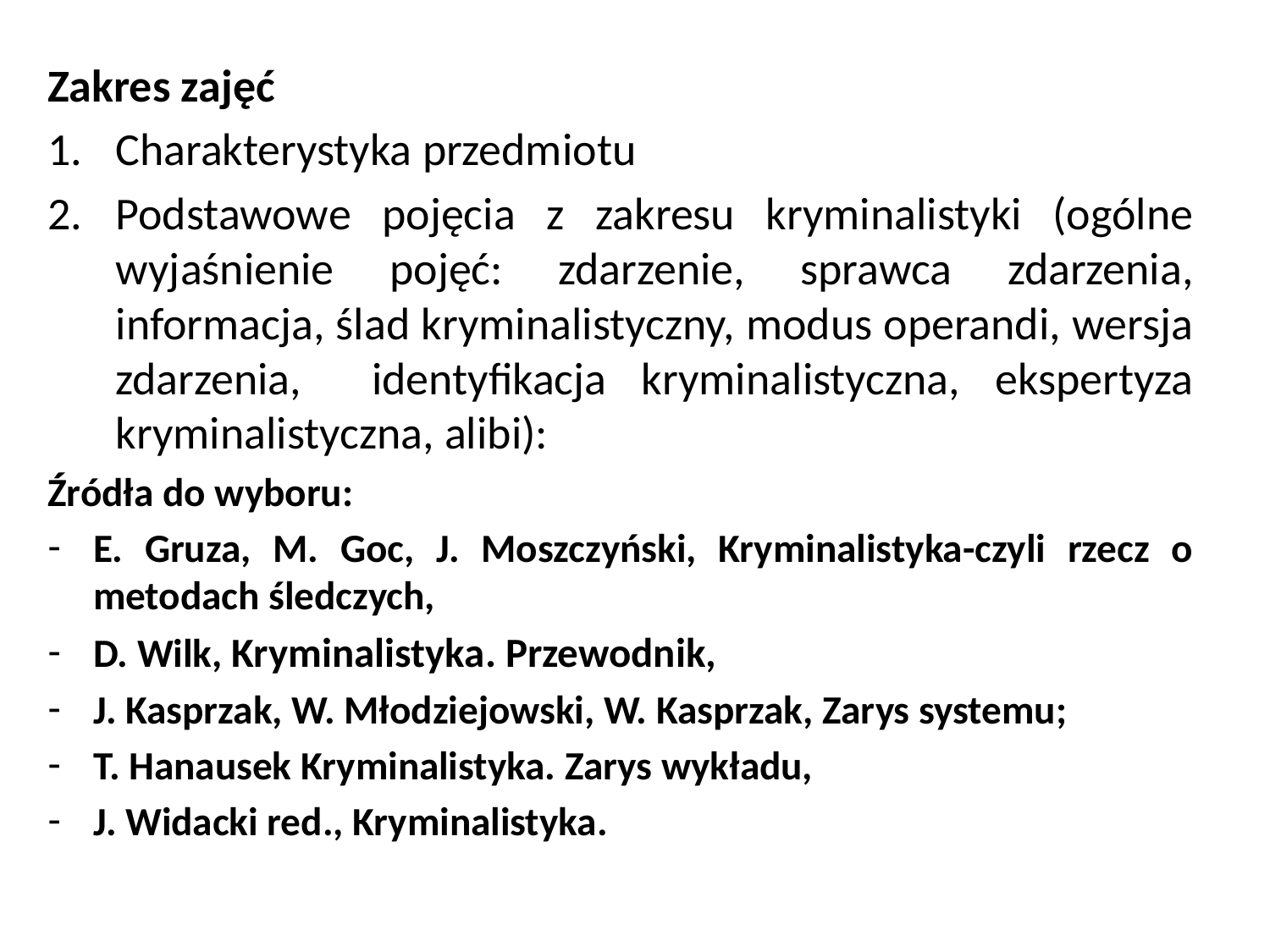

Zakres zajęć
Charakterystyka przedmiotu
Podstawowe pojęcia z zakresu kryminalistyki (ogólne wyjaśnienie pojęć: zdarzenie, sprawca zdarzenia, informacja, ślad kryminalistyczny, modus operandi, wersja zdarzenia,  identyfikacja kryminalistyczna, ekspertyza kryminalistyczna, alibi):
Źródła do wyboru:
E. Gruza, M. Goc, J. Moszczyński, Kryminalistyka-czyli rzecz o metodach śledczych,
D. Wilk, Kryminalistyka. Przewodnik,
J. Kasprzak, W. Młodziejowski, W. Kasprzak, Zarys systemu;
T. Hanausek Kryminalistyka. Zarys wykładu,
J. Widacki red., Kryminalistyka.